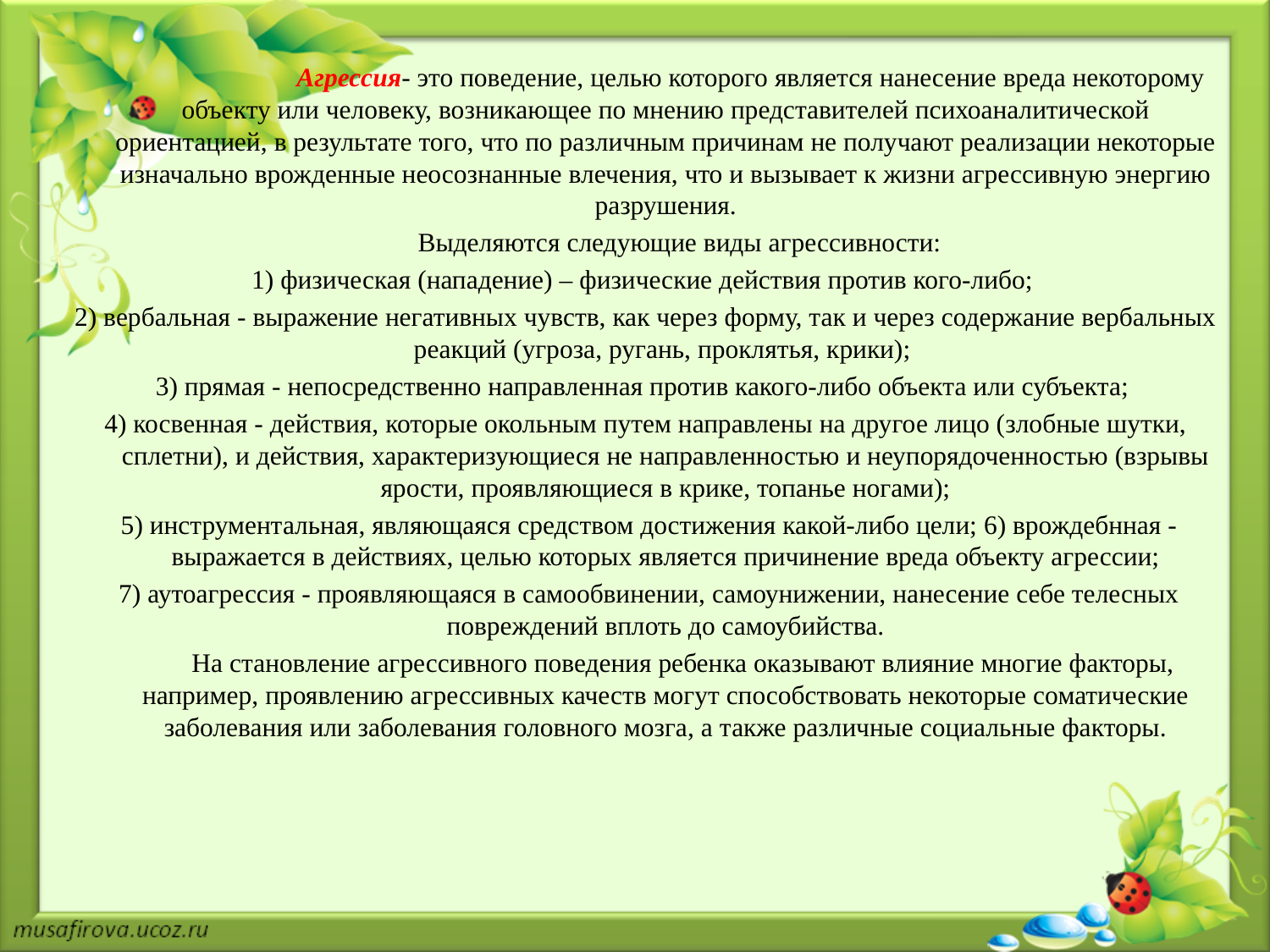

Агрессия- это поведение, целью которого является нанесение вреда некоторому объекту или человеку, возникающее по мнению представителей психоаналитической ориентацией, в результате того, что по различным причинам не получают реализации некоторые изначально врожденные неосознанные влечения, что и вызывает к жизни агрессивную энергию разрушения.
           Выделяются следующие виды агрессивности:
1) физическая (нападение) – физические действия против кого-либо;
2) вербальная - выражение негативных чувств, как через форму, так и через содержание вербальных реакций (угроза, ругань, проклятья, крики);
3) прямая - непосредственно направленная против какого-либо объекта или субъекта;
4) косвенная - действия, которые окольным путем направлены на другое лицо (злобные шутки, сплетни), и действия, характеризующиеся не направленностью и неупорядоченностью (взрывы ярости, проявляющиеся в крике, топанье ногами);
 5) инструментальная, являющаяся средством достижения какой-либо цели; 6) врождебнная - выражается в действиях, целью которых является причинение вреда объекту агрессии;
 7) аутоагрессия - проявляющаяся в самообвинении, самоунижении, нанесение себе телесных повреждений вплоть до самоубийства.
           На становление агрессивного поведения ребенка оказывают влияние многие факторы, например, проявлению агрессивных качеств могут способствовать некоторые соматические заболевания или заболевания головного мозга, а также различные социальные факторы.